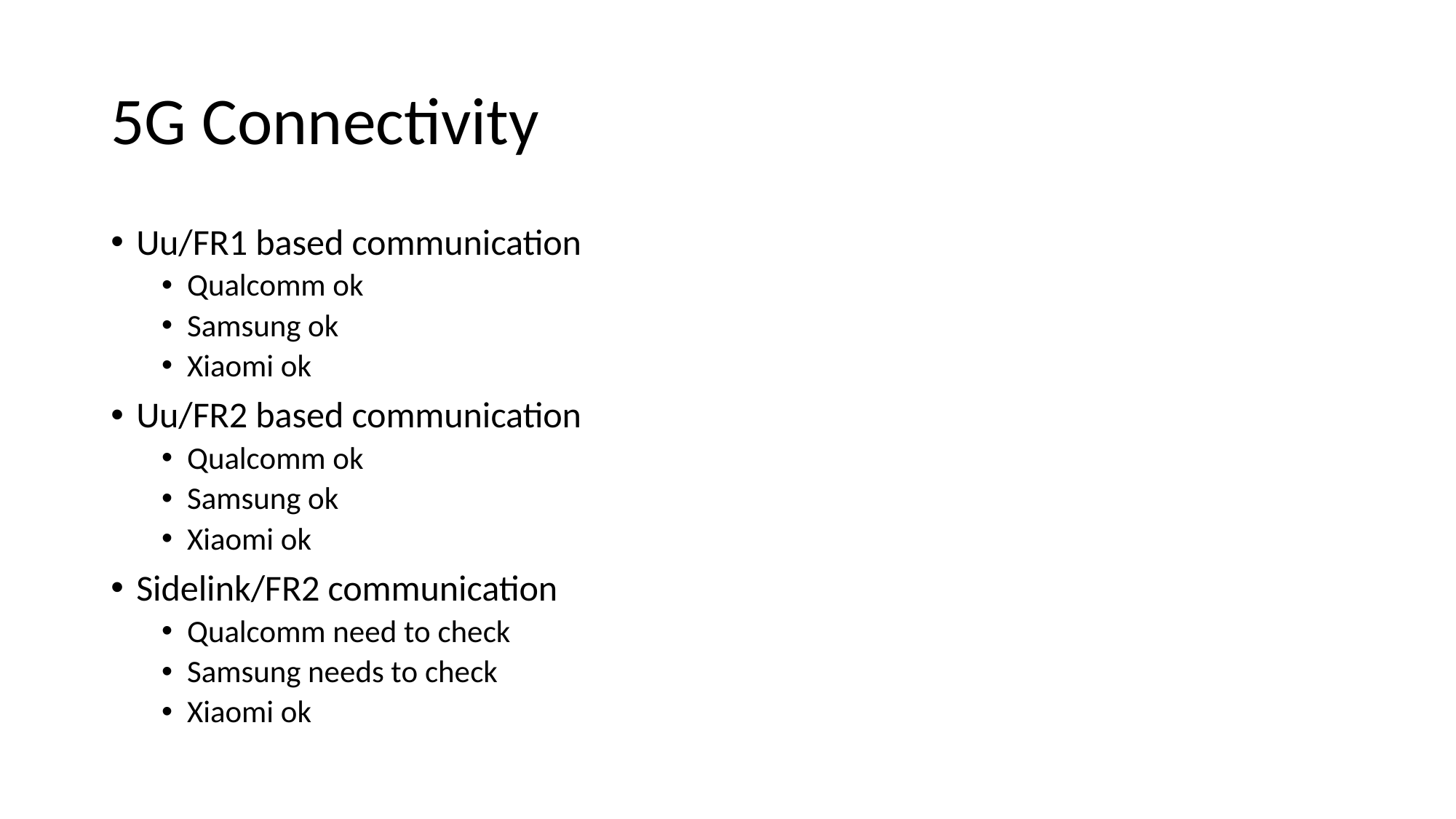

# 5G Connectivity
Uu/FR1 based communication
Qualcomm ok
Samsung ok
Xiaomi ok
Uu/FR2 based communication
Qualcomm ok
Samsung ok
Xiaomi ok
Sidelink/FR2 communication
Qualcomm need to check
Samsung needs to check
Xiaomi ok